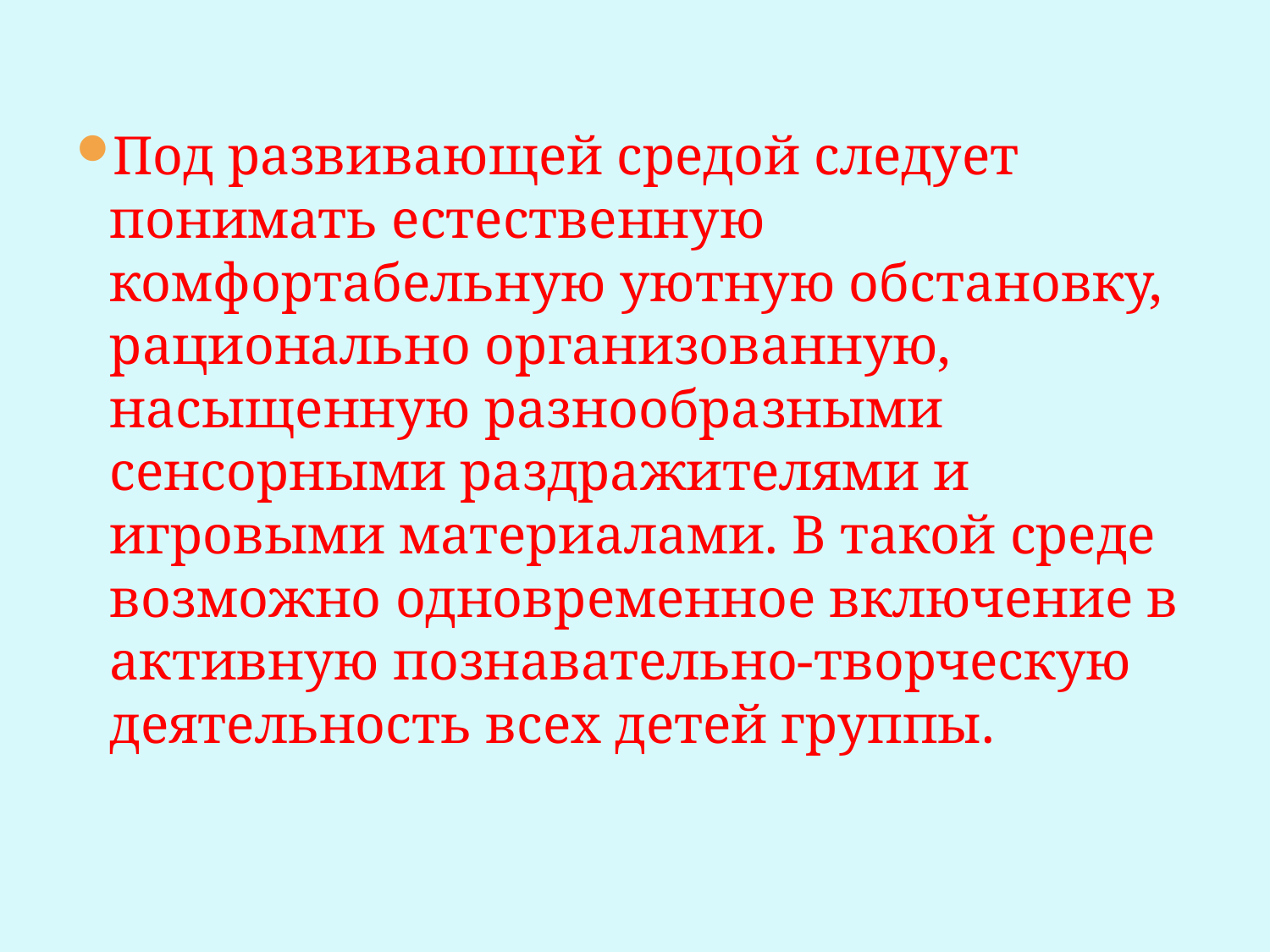

Под развивающей средой следует понимать естественную комфортабельную уютную обстановку, рационально организованную, насыщенную разнообразными сенсорными раздражителями и игровыми материалами. В такой среде возможно одновременное включение в активную познавательно-творческую деятельность всех детей группы.